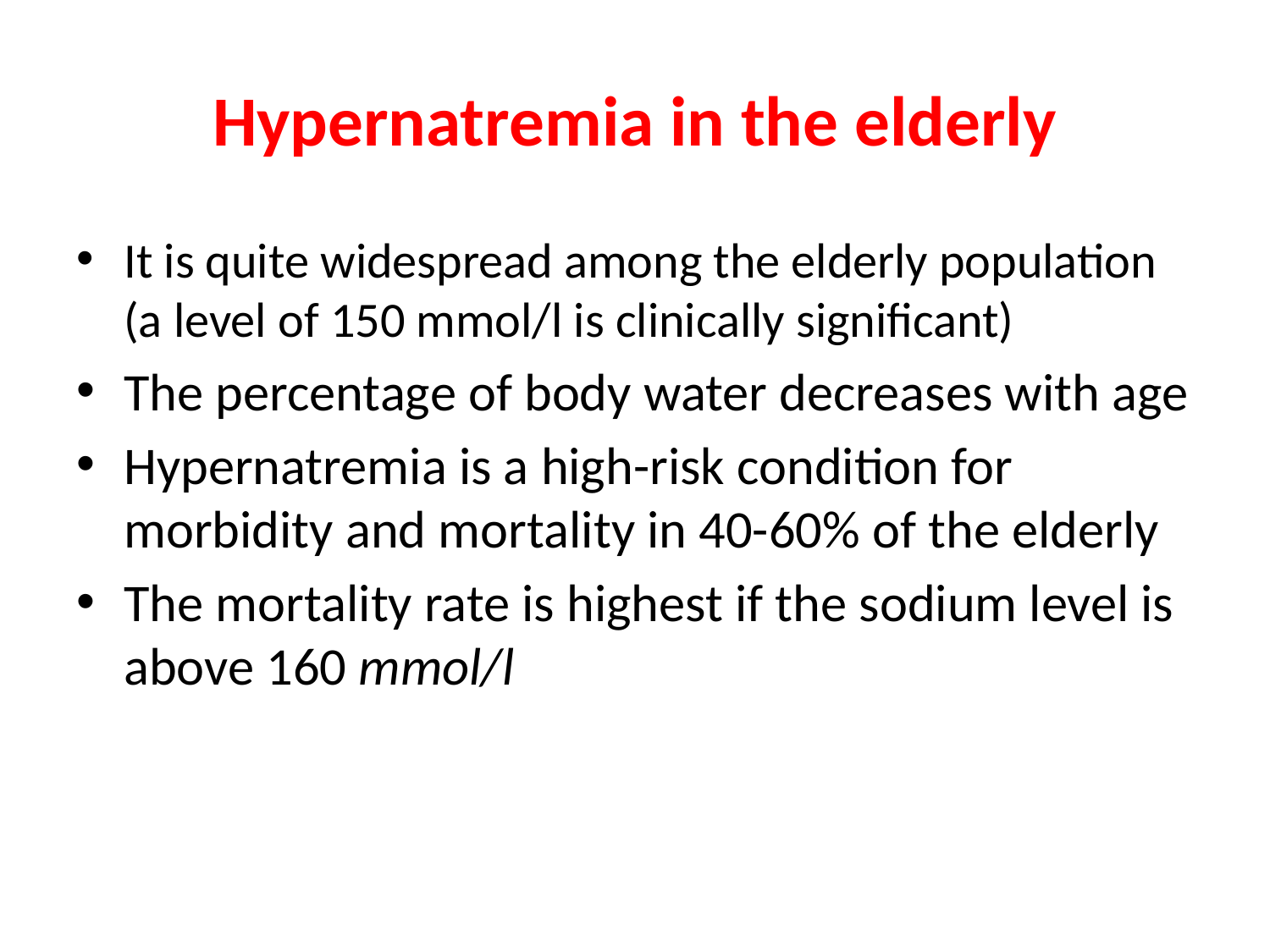

# Hypernatremia in the elderly
It is quite widespread among the elderly population (a level of 150 mmol/l is clinically significant)
The percentage of body water decreases with age
Hypernatremia is a high-risk condition for morbidity and mortality in 40-60% of the elderly
The mortality rate is highest if the sodium level is above 160 mmol/l